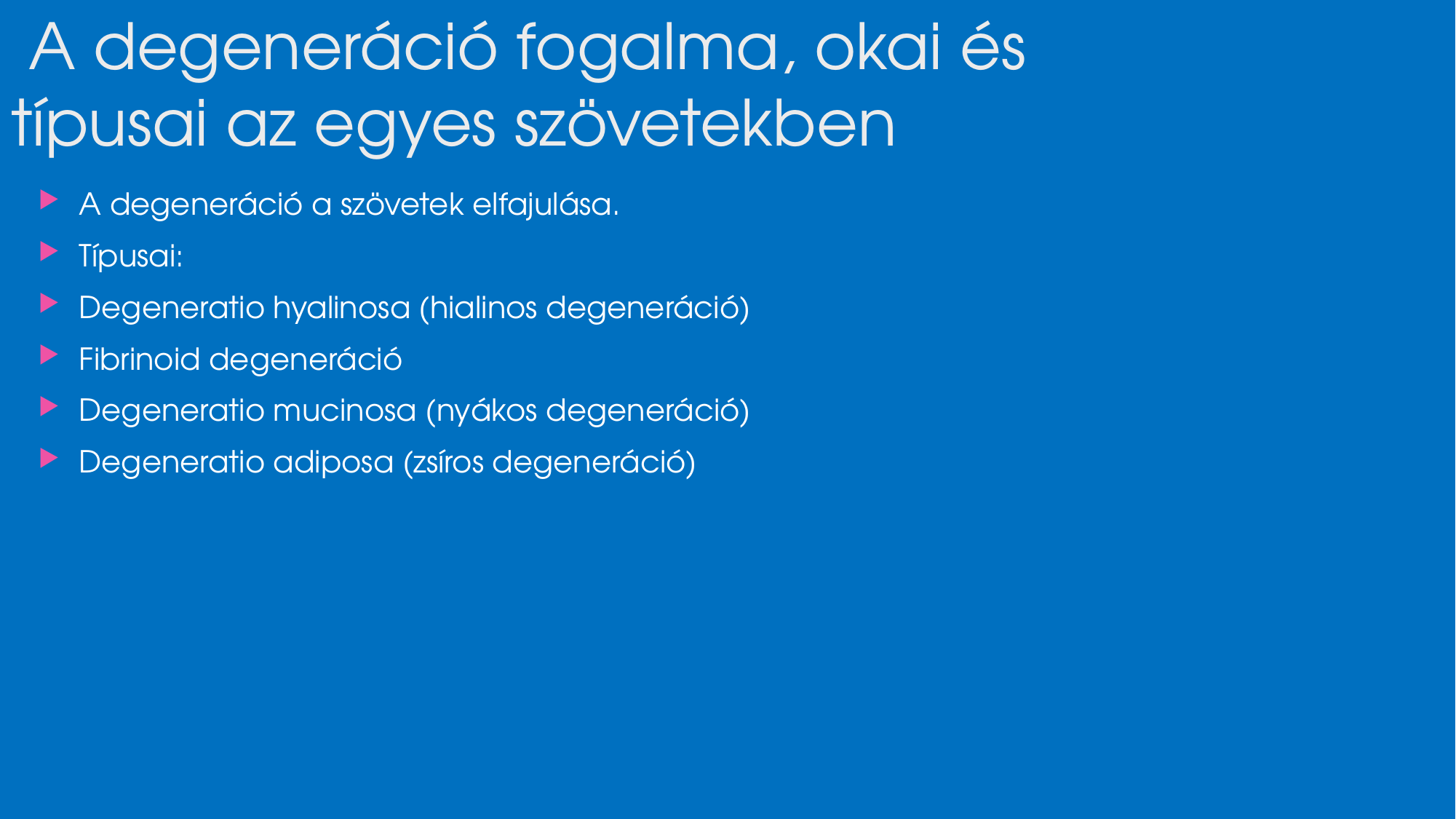

# A degeneráció fogalma, okai és típusai az egyes szövetekben
A degeneráció a szövetek elfajulása.
Típusai:
Degeneratio hyalinosa (hialinos degeneráció)
Fibrinoid degeneráció
Degeneratio mucinosa (nyákos degeneráció)
Degeneratio adiposa (zsíros degeneráció)